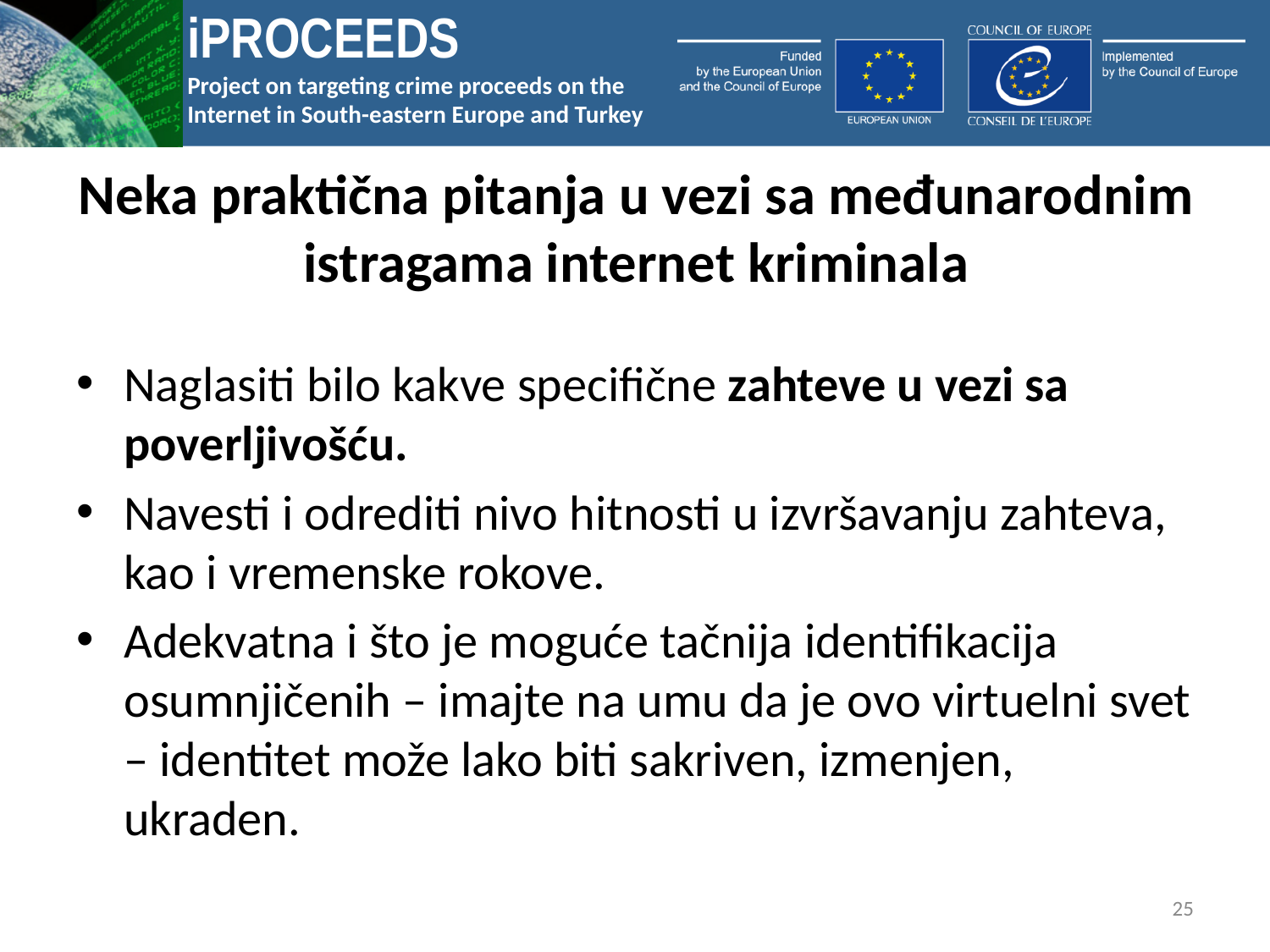

# Neka praktična pitanja u vezi sa međunarodnim istragama internet kriminala
Naglasiti bilo kakve specifične zahteve u vezi sa poverljivošću.
Navesti i odrediti nivo hitnosti u izvršavanju zahteva, kao i vremenske rokove.
Adekvatna i što je moguće tačnija identifikacija osumnjičenih – imajte na umu da je ovo virtuelni svet – identitet može lako biti sakriven, izmenjen, ukraden.

25